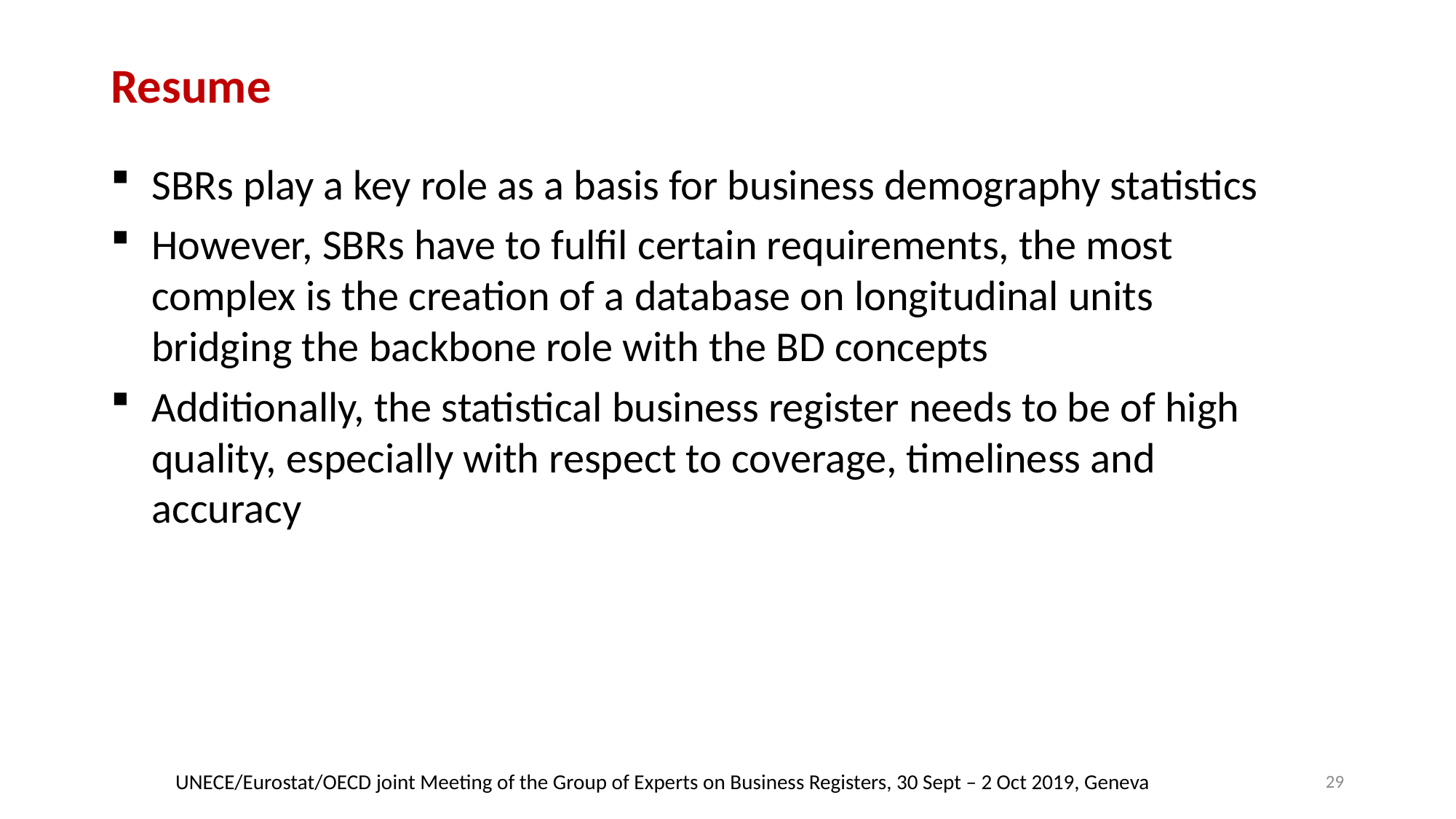

# Resume
SBRs play a key role as a basis for business demography statistics
However, SBRs have to fulfil certain requirements, the most complex is the creation of a database on longitudinal units bridging the backbone role with the BD concepts
Additionally, the statistical business register needs to be of high quality, especially with respect to coverage, timeliness and accuracy

UNECE/Eurostat/OECD joint Meeting of the Group of Experts on Business Registers, 30 Sept – 2 Oct 2019, Geneva
29